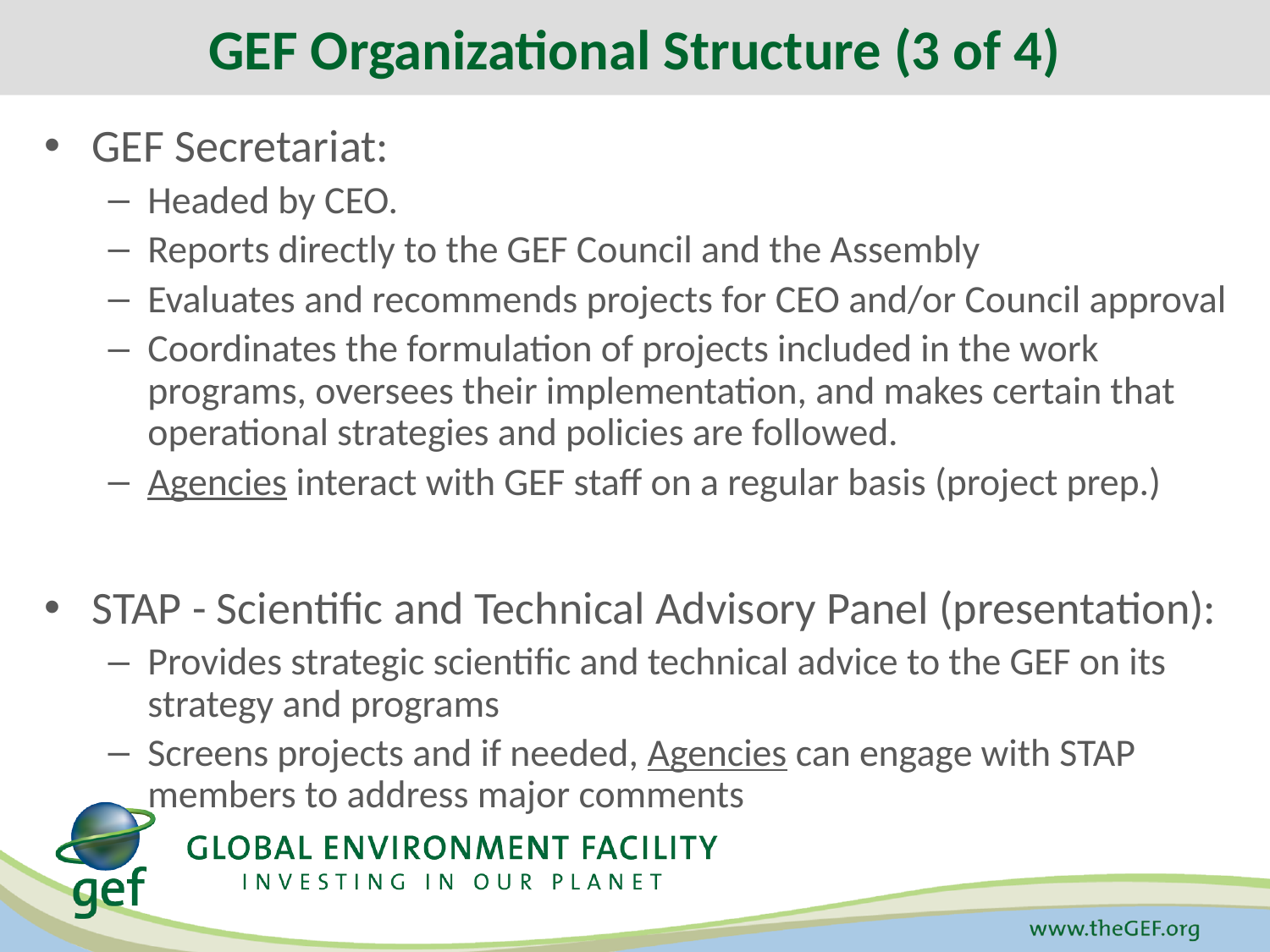

GEF Organizational Structure (3 of 4)
GEF Secretariat:
Headed by CEO.
Reports directly to the GEF Council and the Assembly
Evaluates and recommends projects for CEO and/or Council approval
Coordinates the formulation of projects included in the work programs, oversees their implementation, and makes certain that operational strategies and policies are followed.
Agencies interact with GEF staff on a regular basis (project prep.)

STAP - Scientific and Technical Advisory Panel (presentation):
Provides strategic scientific and technical advice to the GEF on its strategy and programs
Screens projects and if needed, Agencies can engage with STAP members to address major comments